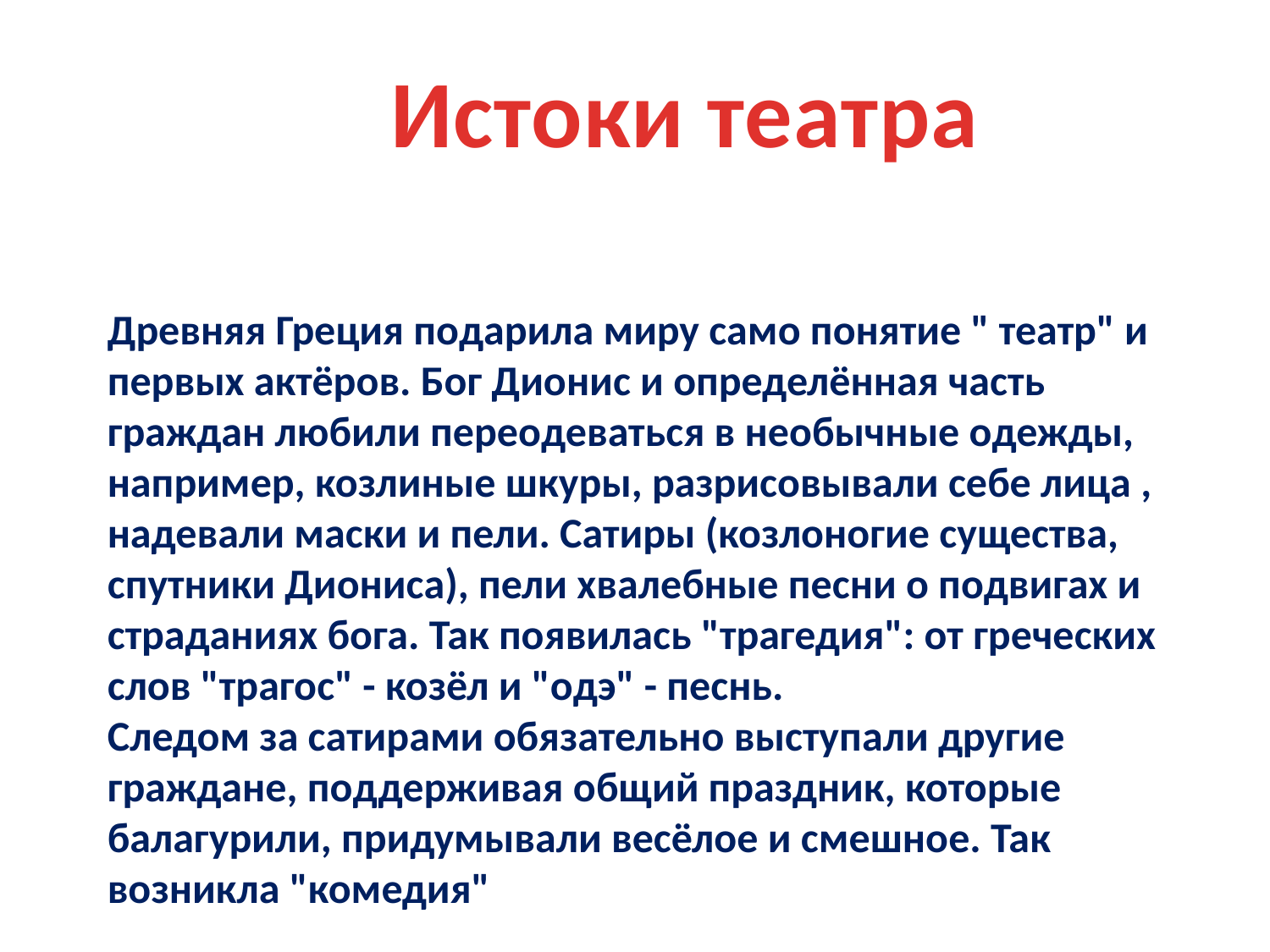

Истоки театра
Древняя Греция подарила миру само понятие " театр" и первых актёров. Бог Дионис и определённая часть граждан любили переодеваться в необычные одежды, например, козлиные шкуры, разрисовывали себе лица , надевали маски и пели. Сатиры (козлоногие существа, спутники Диониса), пели хвалебные песни о подвигах и страданиях бога. Так появилась "трагедия": от греческих слов "трагос" - козёл и "одэ" - песнь.
Следом за сатирами обязательно выступали другие граждане, поддерживая общий праздник, которые балагурили, придумывали весёлое и смешное. Так возникла "комедия"